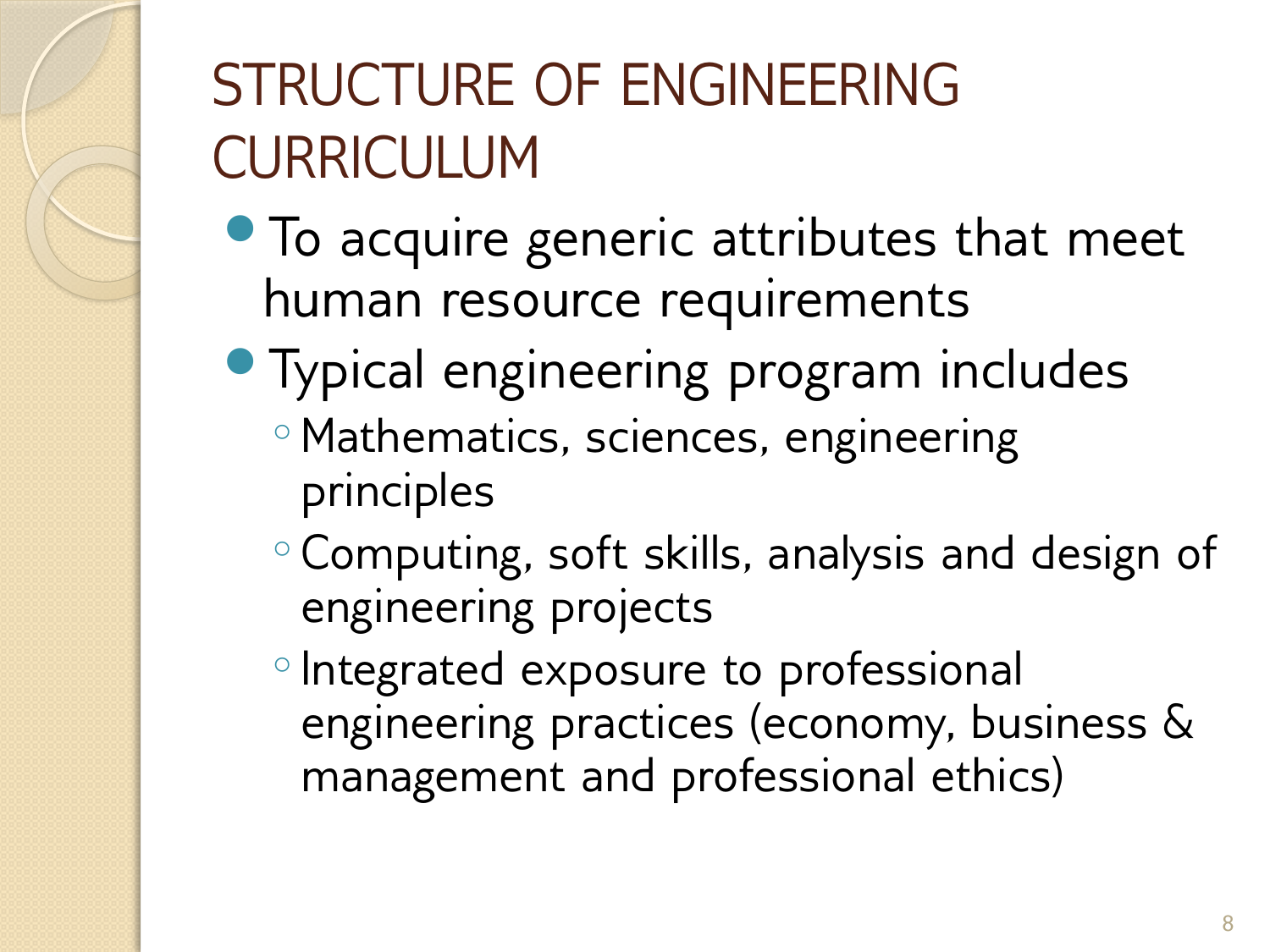

# STRUCTURE OF ENGINEERING CURRICULUM
To acquire generic attributes that meet human resource requirements
Typical engineering program includes
Mathematics, sciences, engineering principles
Computing, soft skills, analysis and design of engineering projects
Integrated exposure to professional engineering practices (economy, business & management and professional ethics)
8